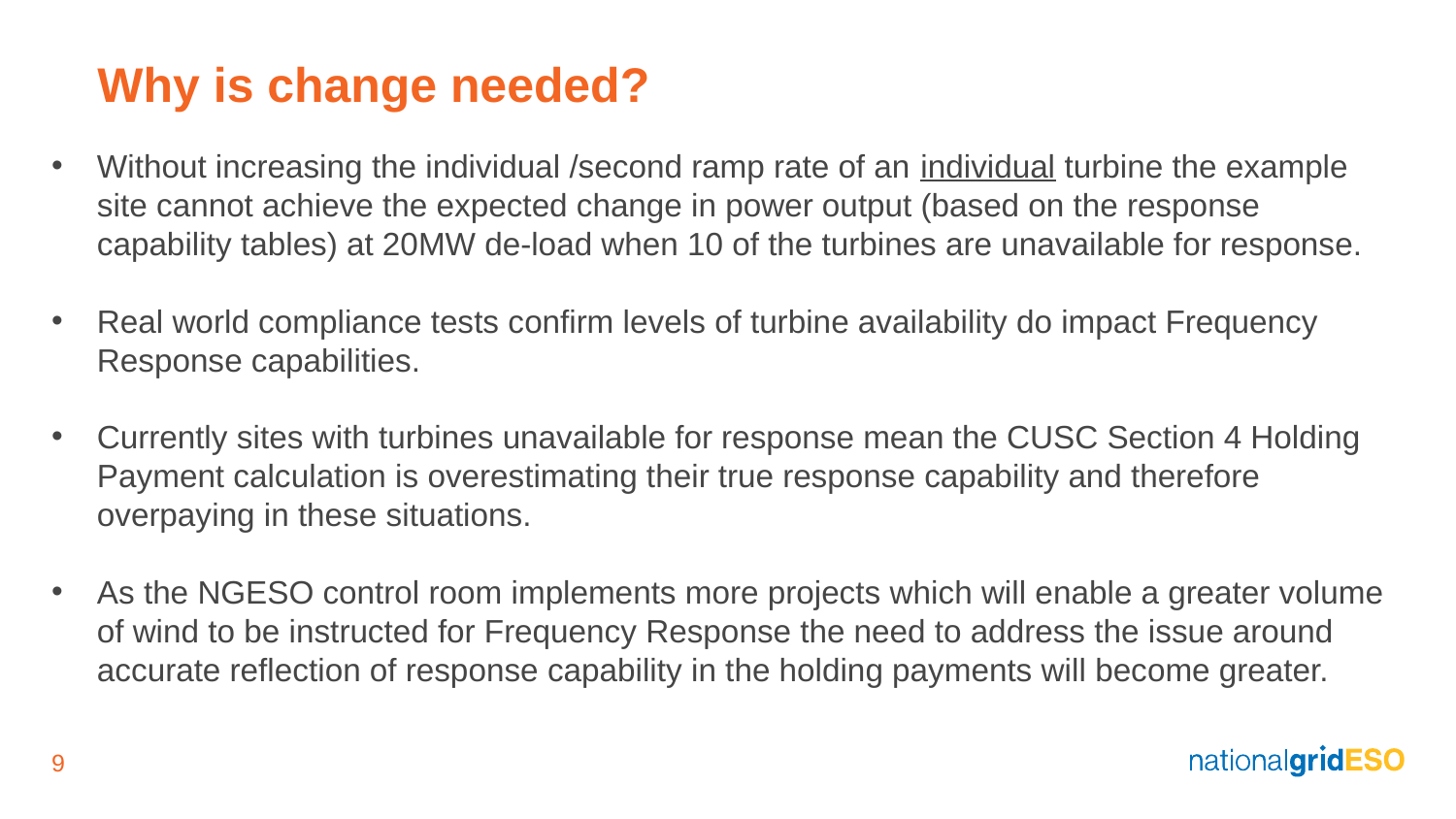

Why is change needed?
Without increasing the individual /second ramp rate of an individual turbine the example site cannot achieve the expected change in power output (based on the response capability tables) at 20MW de-load when 10 of the turbines are unavailable for response.

Real world compliance tests confirm levels of turbine availability do impact Frequency Response capabilities.

Currently sites with turbines unavailable for response mean the CUSC Section 4 Holding Payment calculation is overestimating their true response capability and therefore overpaying in these situations.

As the NGESO control room implements more projects which will enable a greater volume of wind to be instructed for Frequency Response the need to address the issue around accurate reflection of response capability in the holding payments will become greater.